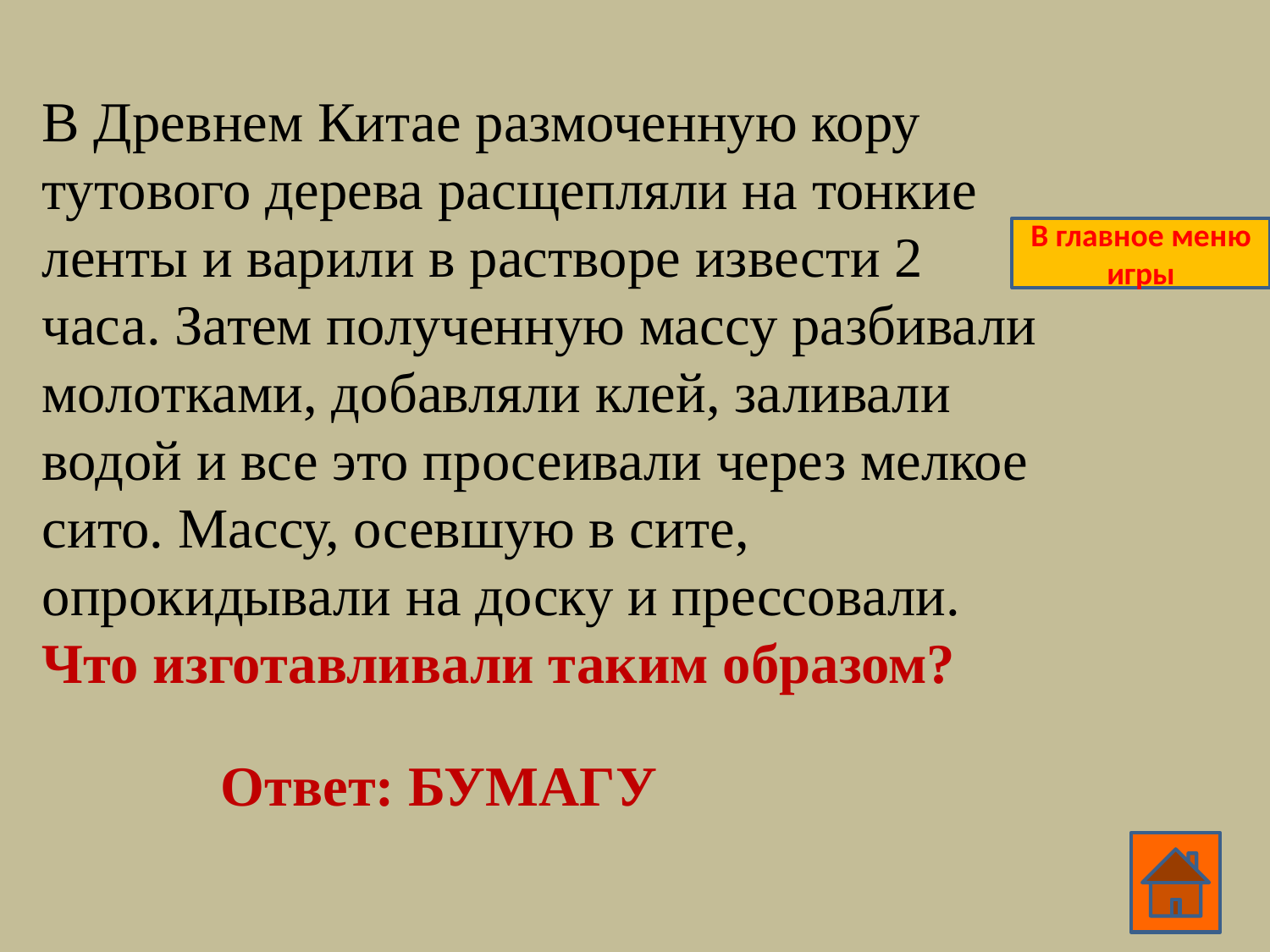

В Древнем Китае размоченную кору тутового дерева расщепляли на тонкие ленты и варили в растворе извести 2 часа. Затем полученную массу разбивали молотками, добавляли клей, заливали водой и все это просеивали через мелкое сито. Массу, осевшую в сите, опрокидывали на доску и прессовали.
Что изготавливали таким образом?
В главное меню игры
Ответ: БУМАГУ